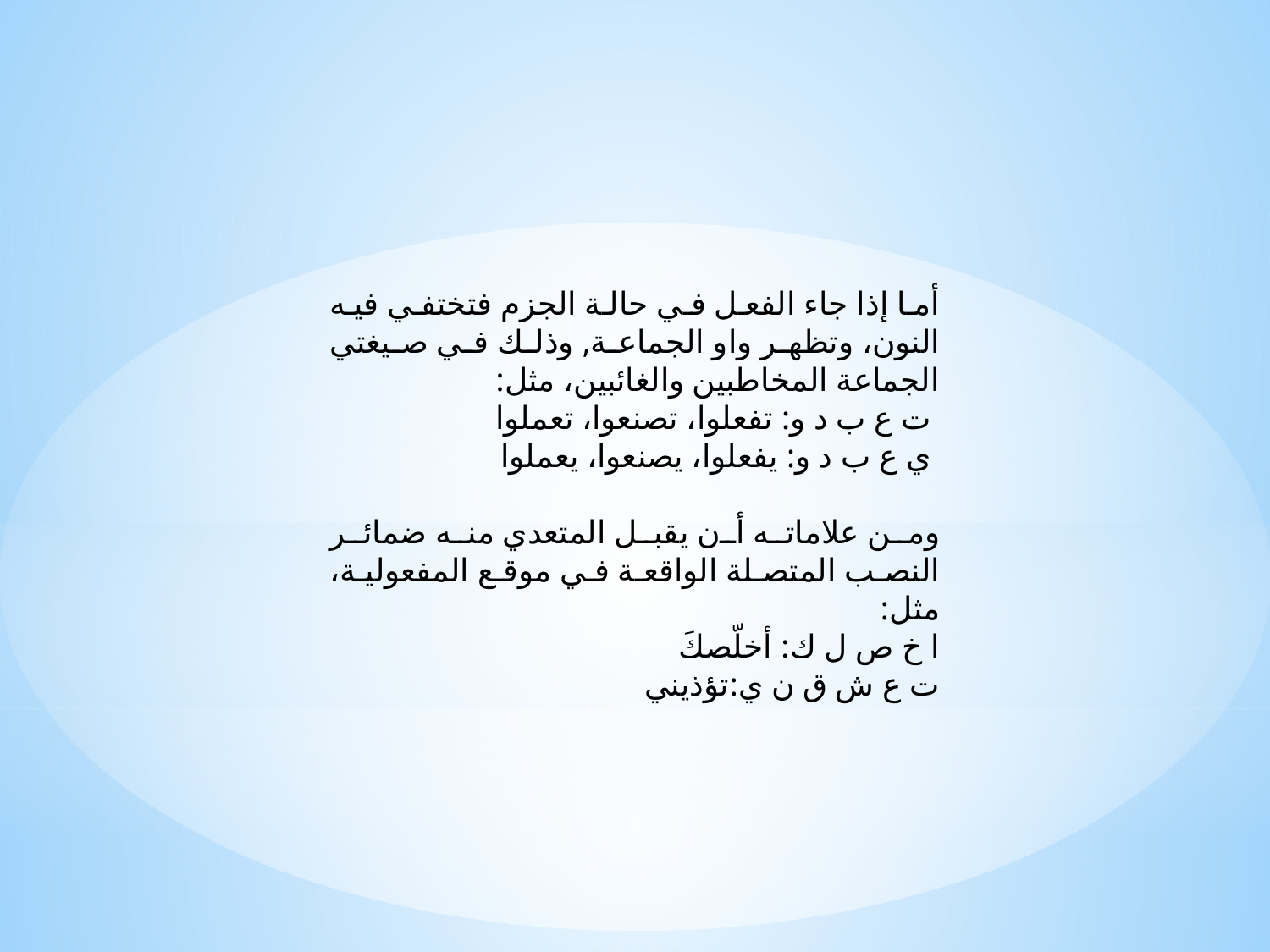

أما إذا جاء الفعل في حالة الجزم فتختفي فيه النون، وتظهر واو الجماعة, وذلك في صيغتي الجماعة المخاطبين والغائبين، مثل:
 ت ع ب د و: تفعلوا، تصنعوا، تعملوا
 ي ع ب د و: يفعلوا، يصنعوا، يعملوا

ومن علاماته أن يقبل المتعدي منه ضمائر النصب المتصلة الواقعة في موقع المفعولية، مثل:
ا خ ص ل ك: 	أخلّصكَ
ت ع ش ق ن ي:	تؤذيني